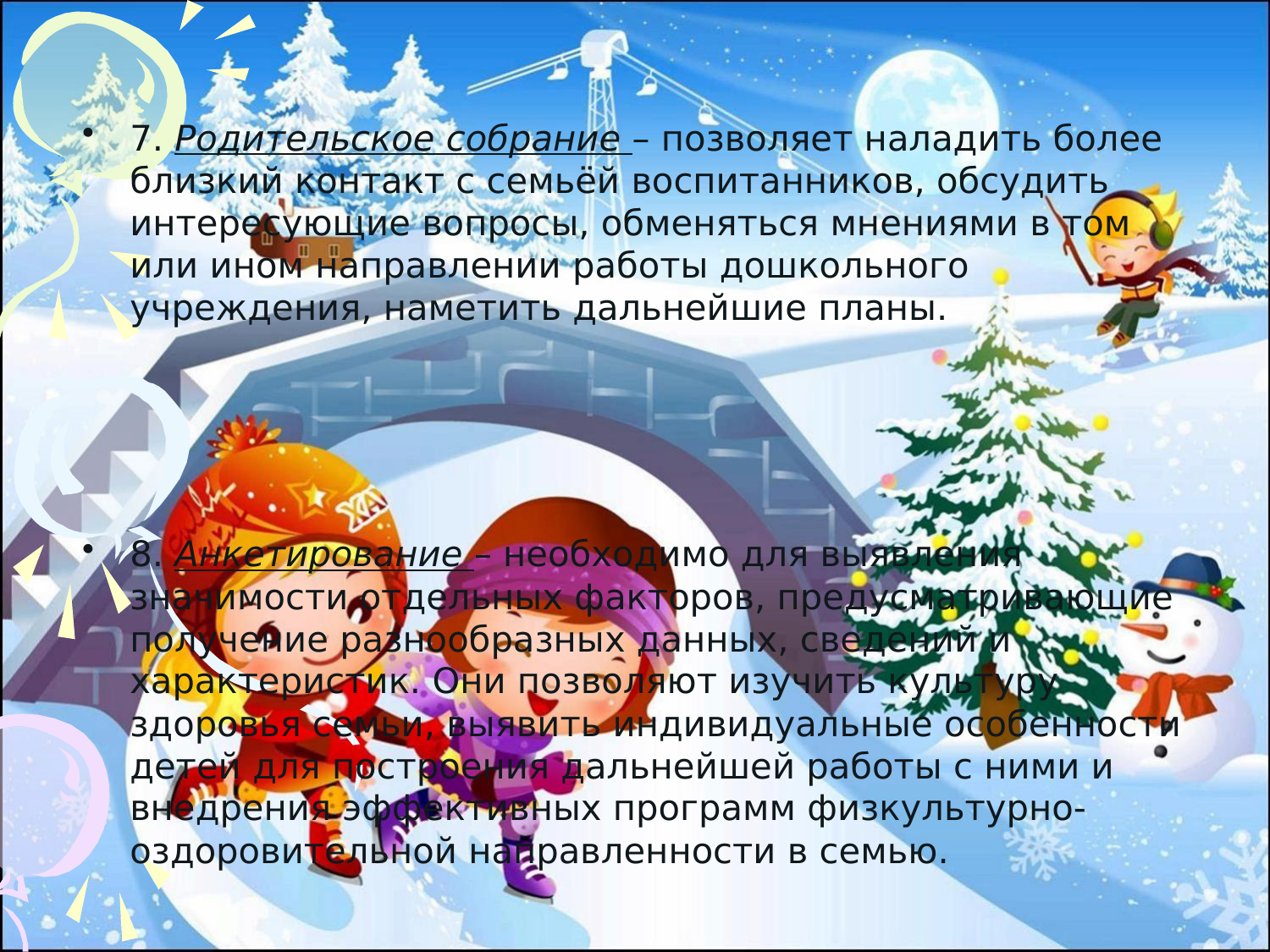

7. Родительское собрание – позволяет наладить более близкий контакт с семьёй воспитанников, обсудить интересующие вопросы, обменяться мнениями в том или ином направлении работы дошкольного учреждения, наметить дальнейшие планы.

8. Анкетирование – необходимо для выявления значимости отдельных факторов, предусматривающие получение разнообразных данных, сведений и характеристик. Они позволяют изучить культуру здоровья семьи, выявить индивидуальные особенности детей для построения дальнейшей работы с ними и внедрения эффективных программ физкультурно-оздоровительной направленности в семью.